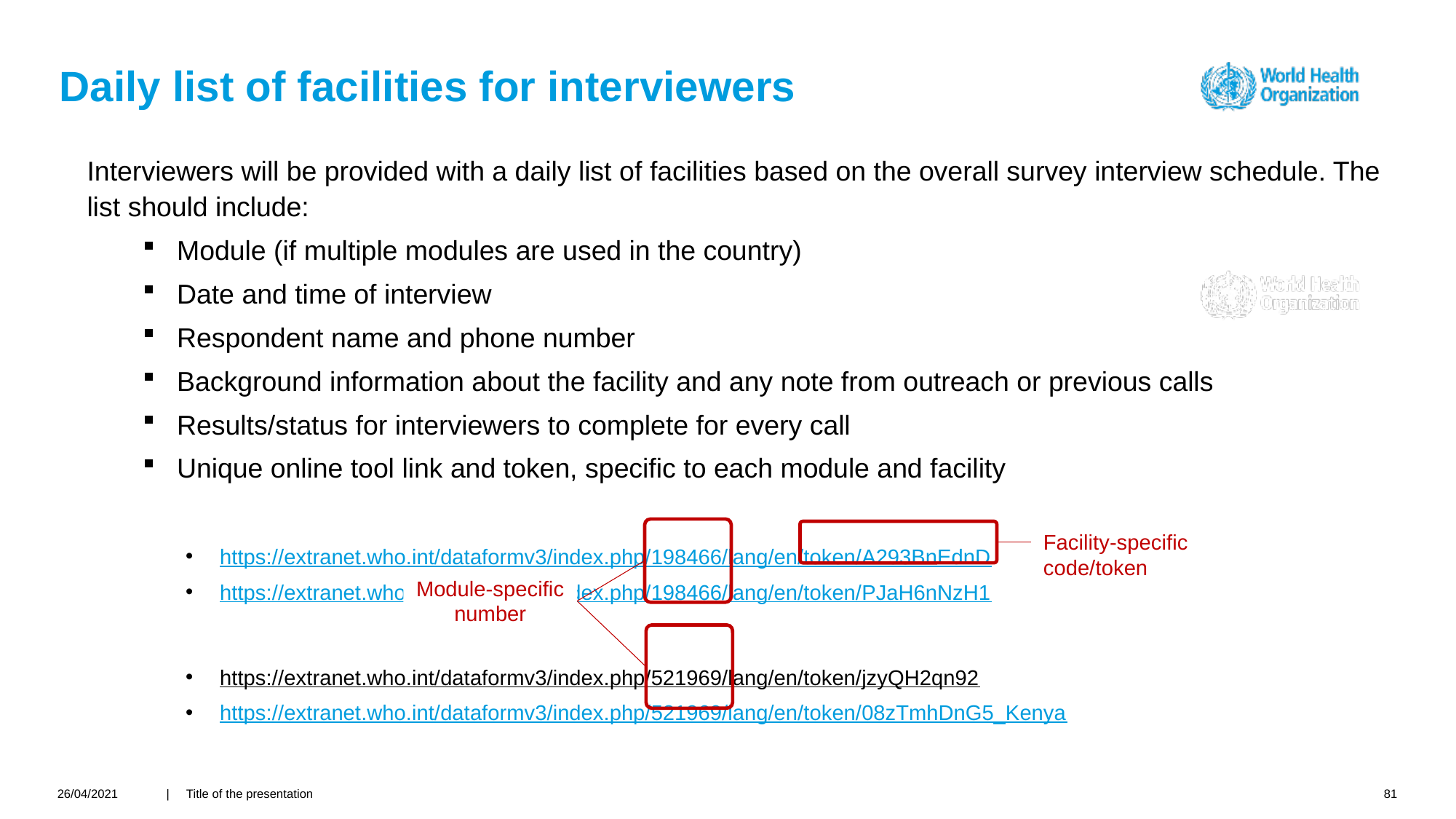

# Daily list of facilities for interviewers
Interviewers will be provided with a daily list of facilities based on the overall survey interview schedule. The list should include:
Module (if multiple modules are used in the country)
Date and time of interview
Respondent name and phone number
Background information about the facility and any note from outreach or previous calls
Results/status for interviewers to complete for every call
Unique online tool link and token, specific to each module and facility

https://extranet.who.int/dataformv3/index.php/198466/lang/en/token/A293BnEdnD
https://extranet.who.int/dataformv3/index.php/198466/lang/en/token/PJaH6nNzH1

https://extranet.who.int/dataformv3/index.php/521969/lang/en/token/jzyQH2qn92_Kenya
https://extranet.who.int/dataformv3/index.php/521969/lang/en/token/08zTmhDnG5_Kenya

Module-specific number

Facility-specific code/token

26/04/2021
|     Title of the presentation
81